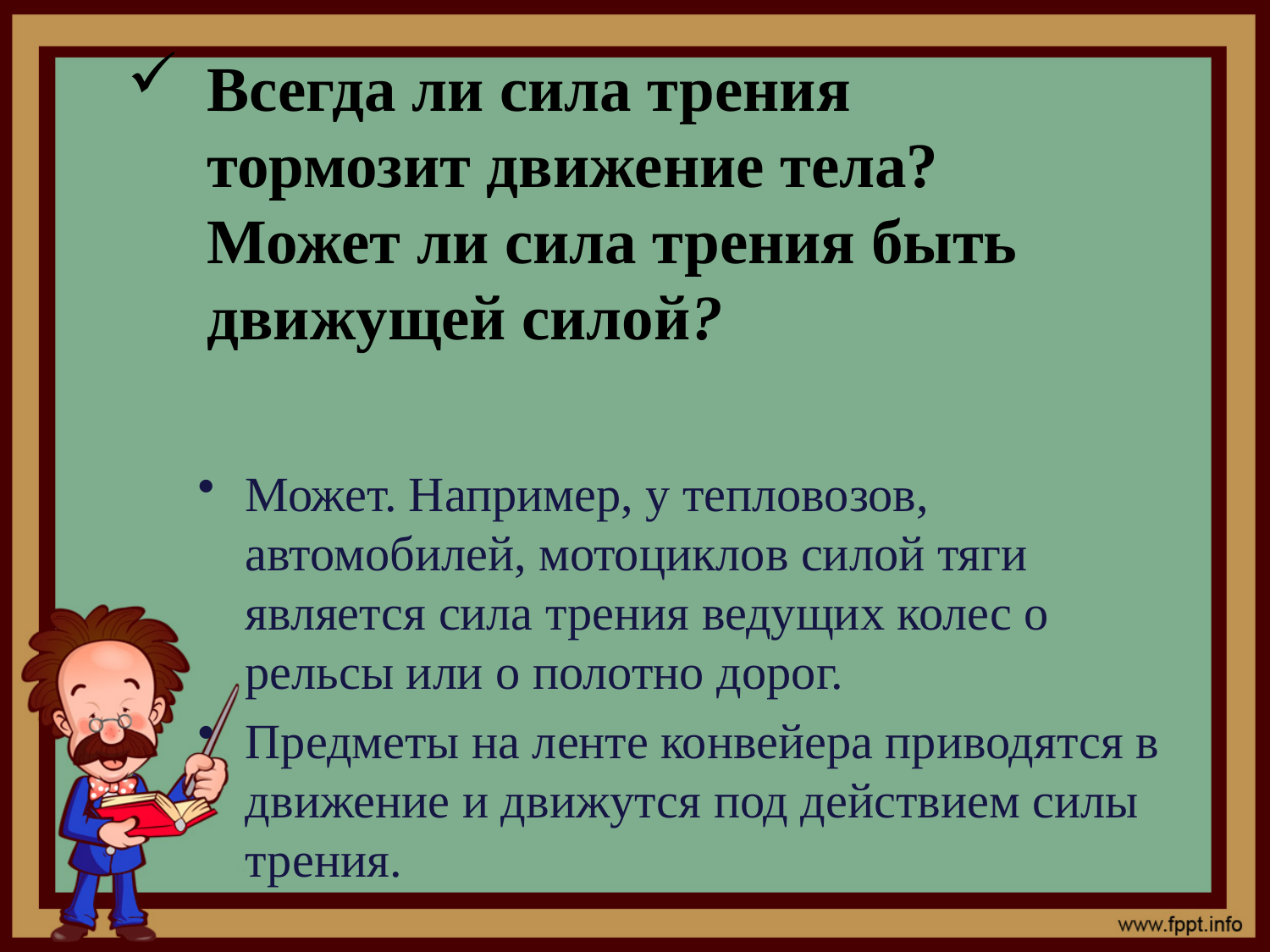

# Всегда ли сила трения тормозит движение тела? Может ли сила трения быть движущей силой?
Может. Например, у тепловозов, автомобилей, мотоциклов силой тяги является сила трения ведущих колес о рельсы или о полотно дорог.
Предметы на ленте конвейера приводятся в движение и движутся под действием силы трения.